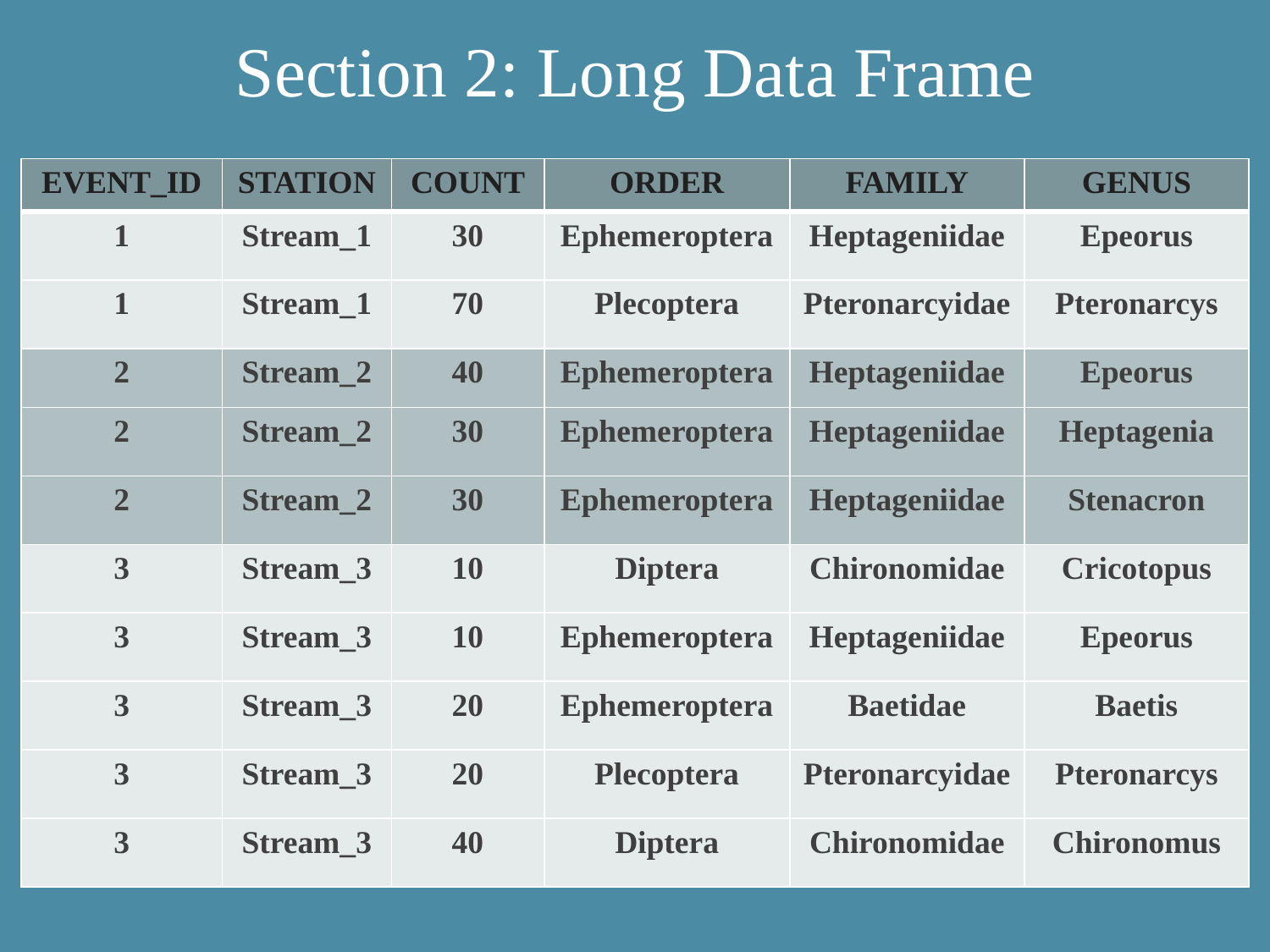

# Section 2: Long Data Frame
| EVENT\_ID | STATION | COUNT | ORDER | FAMILY | GENUS |
| --- | --- | --- | --- | --- | --- |
| 1 | Stream\_1 | 30 | Ephemeroptera | Heptageniidae | Epeorus |
| 1 | Stream\_1 | 70 | Plecoptera | Pteronarcyidae | Pteronarcys |
| 2 | Stream\_2 | 40 | Ephemeroptera | Heptageniidae | Epeorus |
| 2 | Stream\_2 | 30 | Ephemeroptera | Heptageniidae | Heptagenia |
| 2 | Stream\_2 | 30 | Ephemeroptera | Heptageniidae | Stenacron |
| 3 | Stream\_3 | 10 | Diptera | Chironomidae | Cricotopus |
| 3 | Stream\_3 | 10 | Ephemeroptera | Heptageniidae | Epeorus |
| 3 | Stream\_3 | 20 | Ephemeroptera | Baetidae | Baetis |
| 3 | Stream\_3 | 20 | Plecoptera | Pteronarcyidae | Pteronarcys |
| 3 | Stream\_3 | 40 | Diptera | Chironomidae | Chironomus |